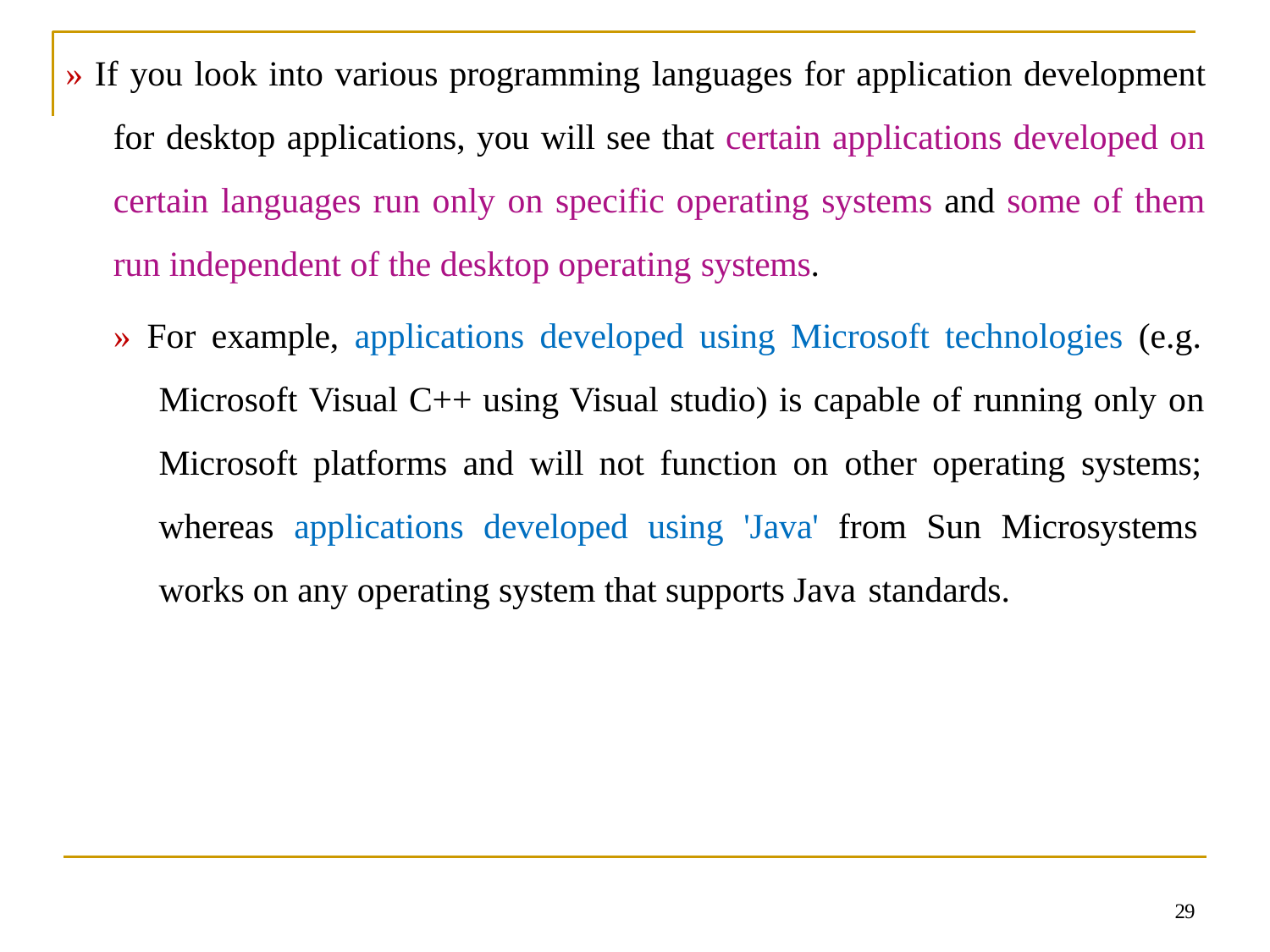

» If you look into various programming languages for application development  for desktop applications, you will see that certain applications developed on  certain languages run only on specific operating systems and some of them  run independent of the desktop operating systems.
» For example, applications developed using Microsoft technologies (e.g.  Microsoft Visual C++ using Visual studio) is capable of running only on  Microsoft platforms and will not function on other operating systems;  whereas applications developed using 'Java' from Sun Microsystems  works on any operating system that supports Java standards.
29